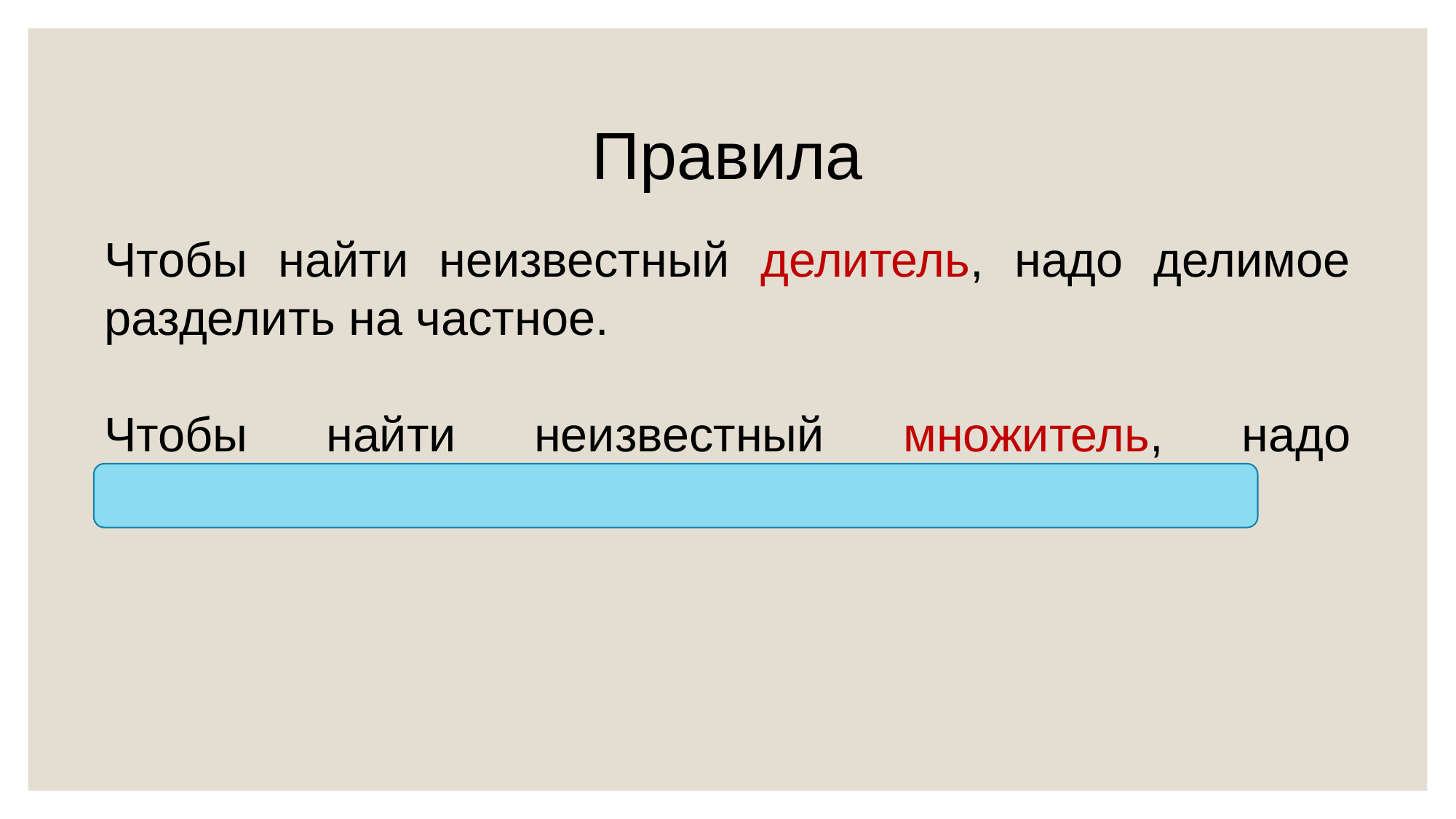

Правила
Чтобы найти неизвестный делитель, надо делимое разделить на частное.
Чтобы найти неизвестный множитель, надо произведение разделить на известный множитель.